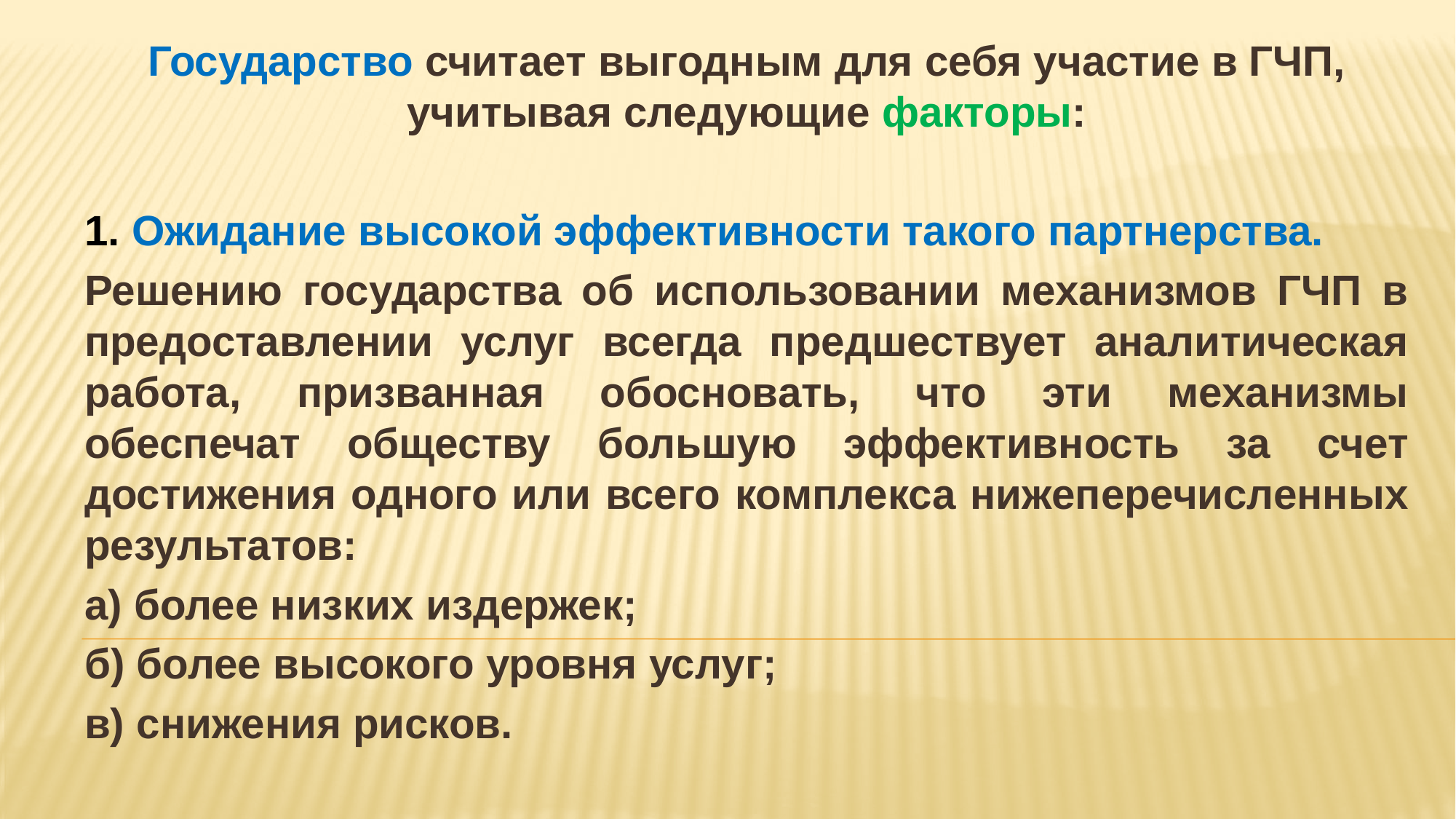

Государство считает выгодным для себя участие в ГЧП, учитывая следующие факторы:

1. Ожидание высокой эффективности такого партнерства.
Решению государства об использовании механизмов ГЧП в предоставлении услуг всегда предшествует аналитическая работа, призванная обосновать, что эти механизмы обеспечат обществу большую эффективность за счет достижения одного или всего комплекса нижеперечисленных результатов:
а) более низких издержек;
б) более высокого уровня услуг;
в) снижения рисков.